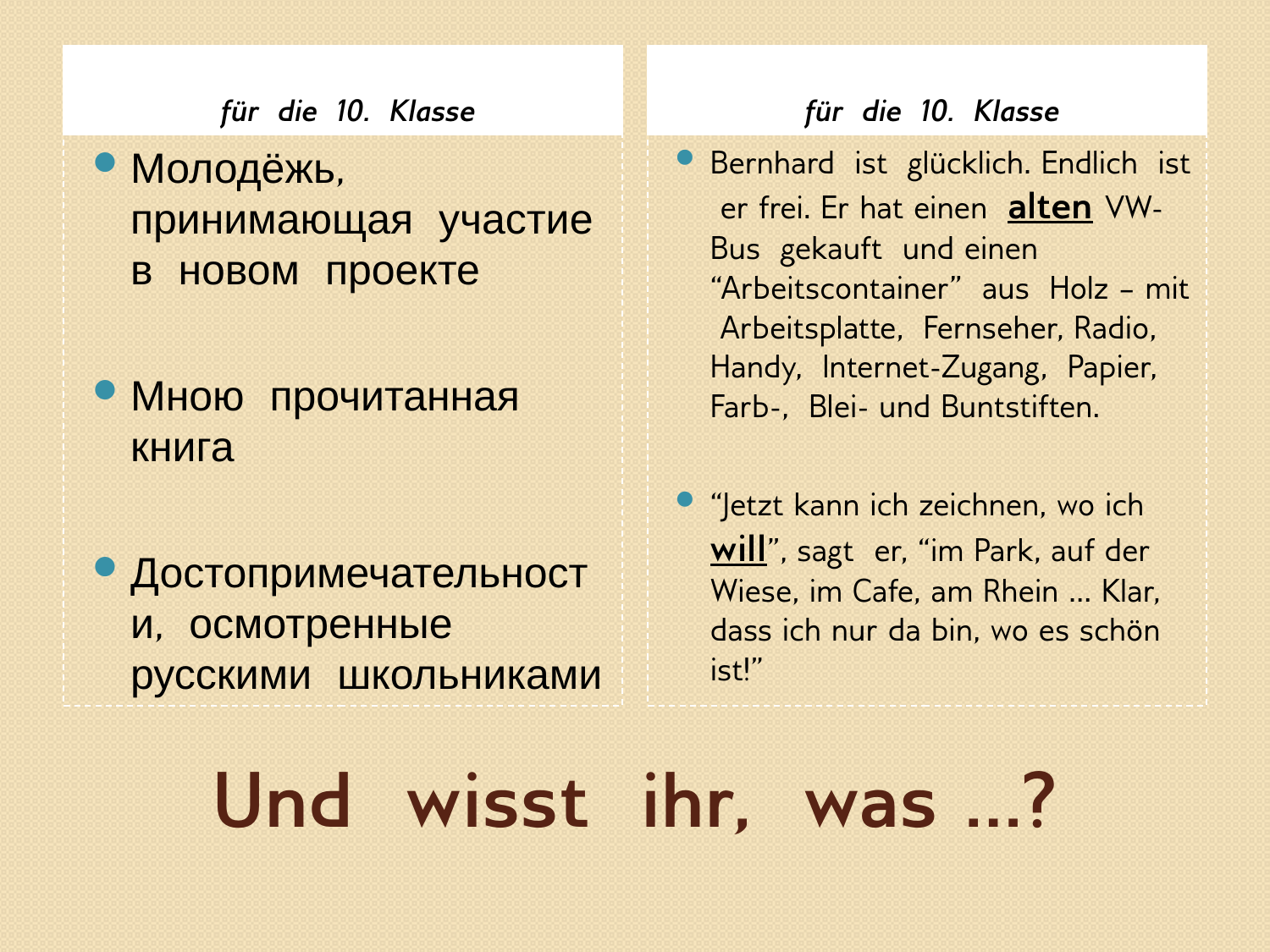

für  die  10.  Klasse

für  die  10.  Klasse

Молодёжь,  принимающая  участие  в  новом  проекте

Мною  прочитанная  книга

Достопримечательности,  осмотренные  русскими  школьниками
Bernhard  ist  glücklich. Endlich  ist  er frei. Er hat einen  alten VW-Bus  gekauft  und einen  “Arbeitscontainer”  aus  Holz – mit  Arbeitsplatte,  Fernseher, Radio,  Handy,  Internet-Zugang,  Papier,  Farb-,  Blei- und Buntstiften.

“Jetzt kann ich zeichnen, wo ich will”, sagt  er, “im Park, auf der Wiese, im Cafe, am Rhein … Klar, dass ich nur da bin, wo es schön ist!”
# Und  wisst  ihr,  was …?